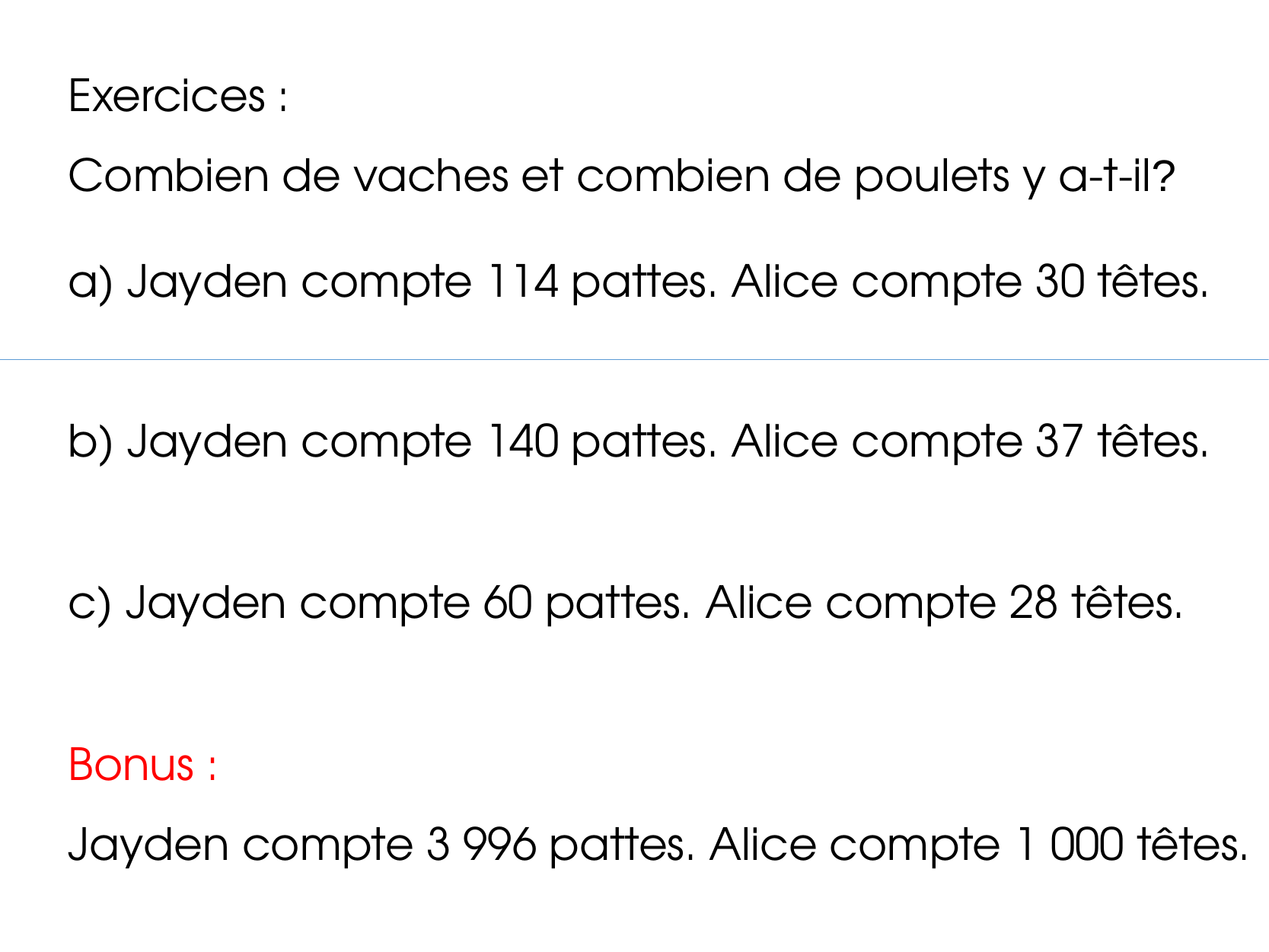

Exercices :
Combien de vaches et combien de poulets y a-t-il?
a) Jayden compte 114 pattes. Alice compte 30 têtes.
b) Jayden compte 140 pattes. Alice compte 37 têtes.
c) Jayden compte 60 pattes. Alice compte 28 têtes.
Bonus :
Jayden compte 3 996 pattes. Alice compte 1 000 têtes.